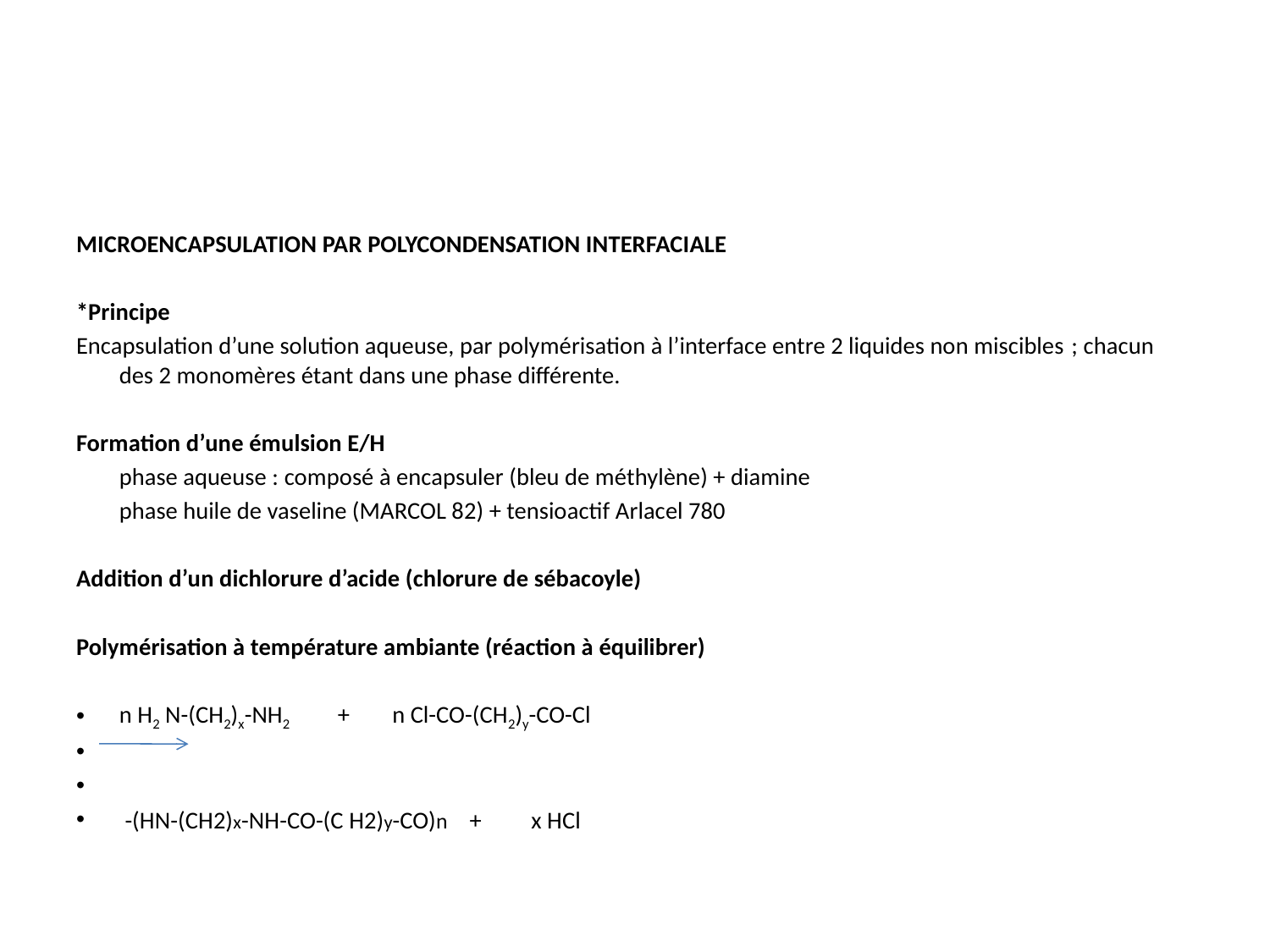

MICROENCAPSULATION PAR POLYCONDENSATION INTERFACIALE

*Principe
Encapsulation d’une solution aqueuse, par polymérisation à l’interface entre 2 liquides non miscibles ; chacun des 2 monomères étant dans une phase différente.

Formation d’une émulsion E/H
	phase aqueuse : composé à encapsuler (bleu de méthylène) + diamine
	phase huile de vaseline (MARCOL 82) + tensioactif Arlacel 780

Addition d’un dichlorure d’acide (chlorure de sébacoyle)

Polymérisation à température ambiante (réaction à équilibrer)

n H2 N-(CH2)x-NH2		+		n Cl-CO-(CH2)y-CO-Cl

 -(HN-(CH2)x-NH-CO-(C H2)y-CO)n    +         x HCl